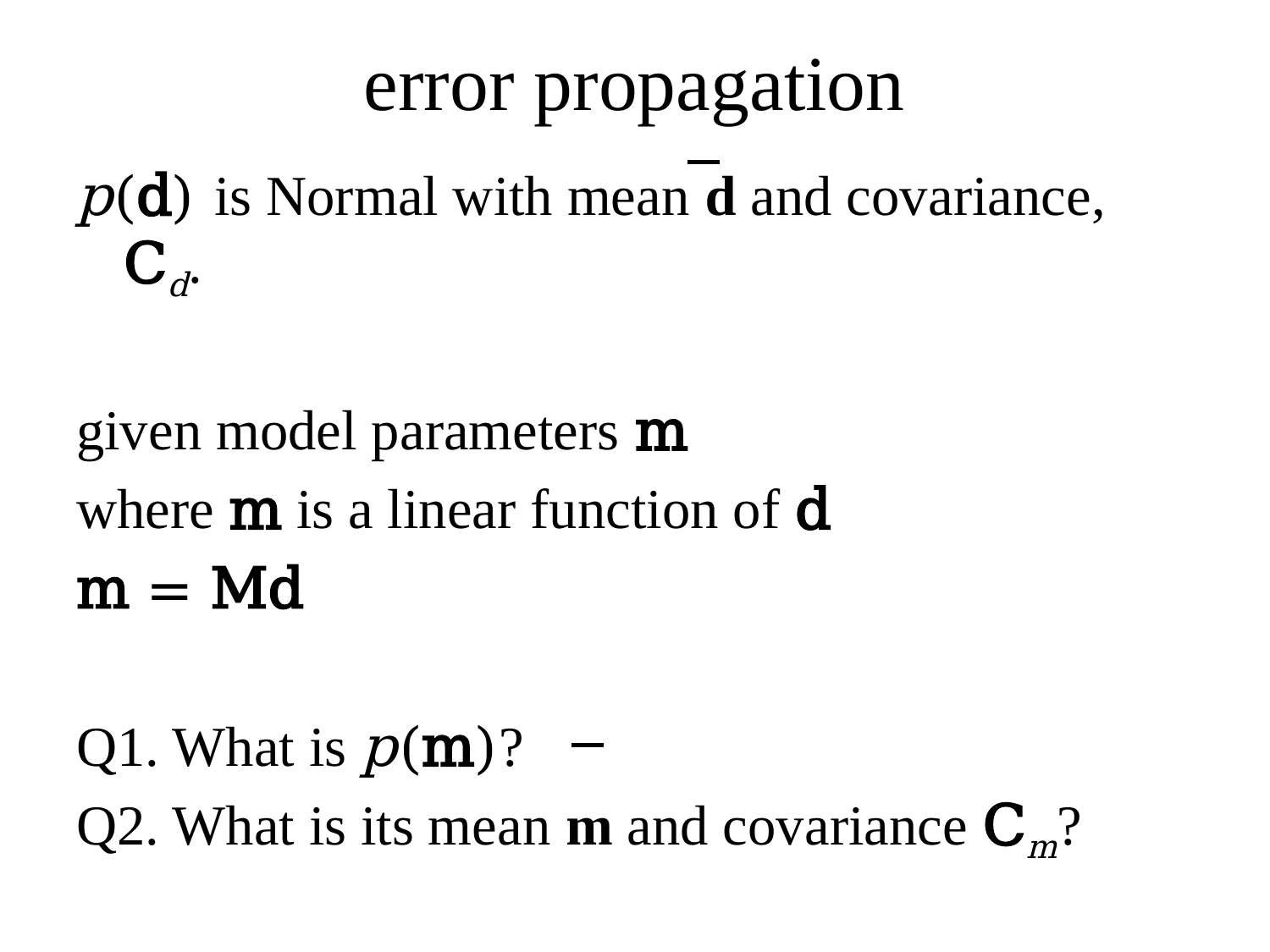

# error propagation
p(d) is Normal with mean d and covariance, Cd.

given model parameters m
where m is a linear function of d
m = Md

Q1. What is p(m)?
Q2. What is its mean m and covariance Cm?